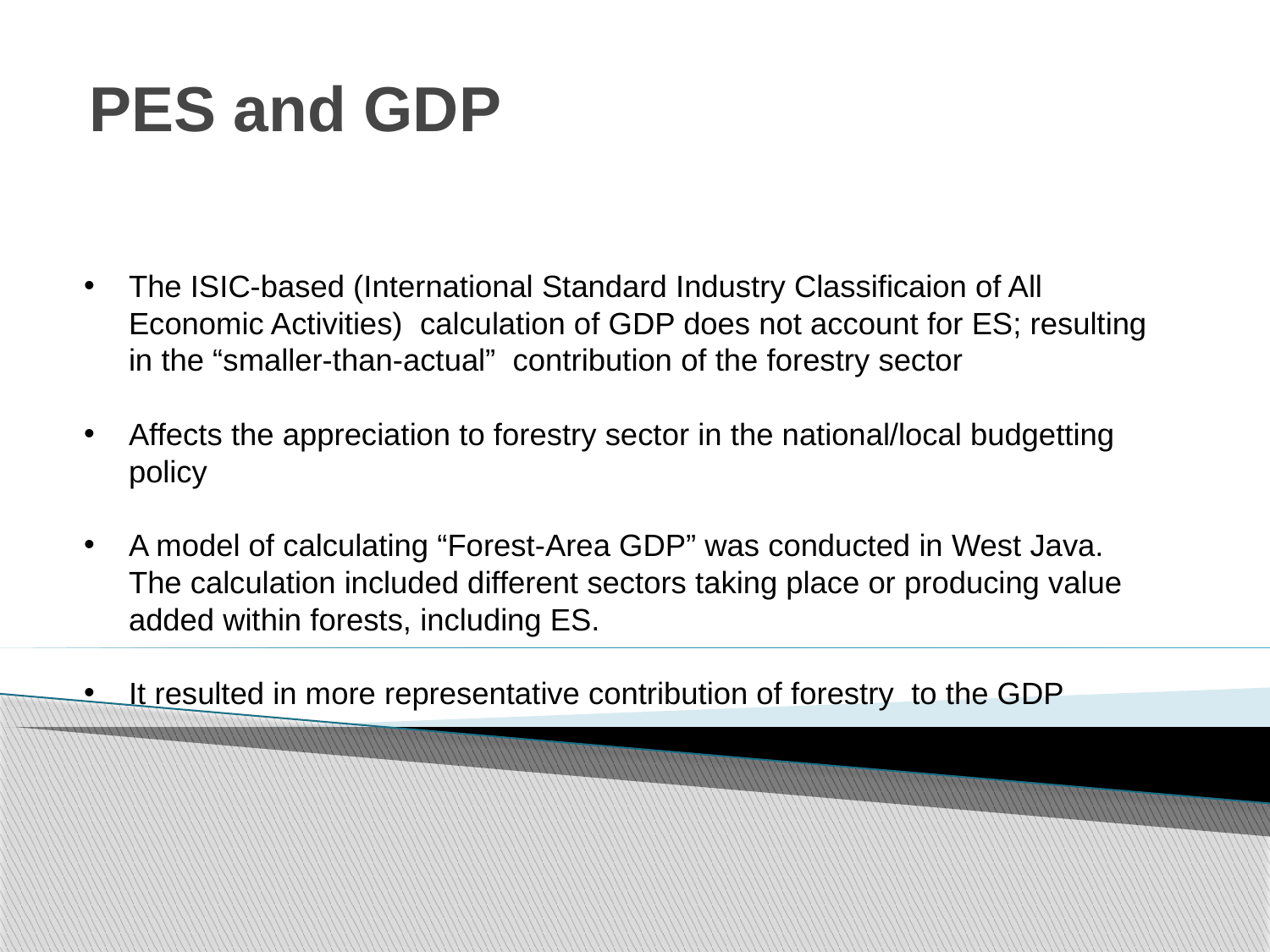

# PES and GDP

The ISIC-based (International Standard Industry Classificaion of All Economic Activities)  calculation of GDP does not account for ES; resulting in the “smaller-than-actual”  contribution of the forestry sector

Affects the appreciation to forestry sector in the national/local budgetting policy

A model of calculating “Forest-Area GDP” was conducted in West Java.  The calculation included different sectors taking place or producing value added within forests, including ES.

It resulted in more representative contribution of forestry  to the GDP